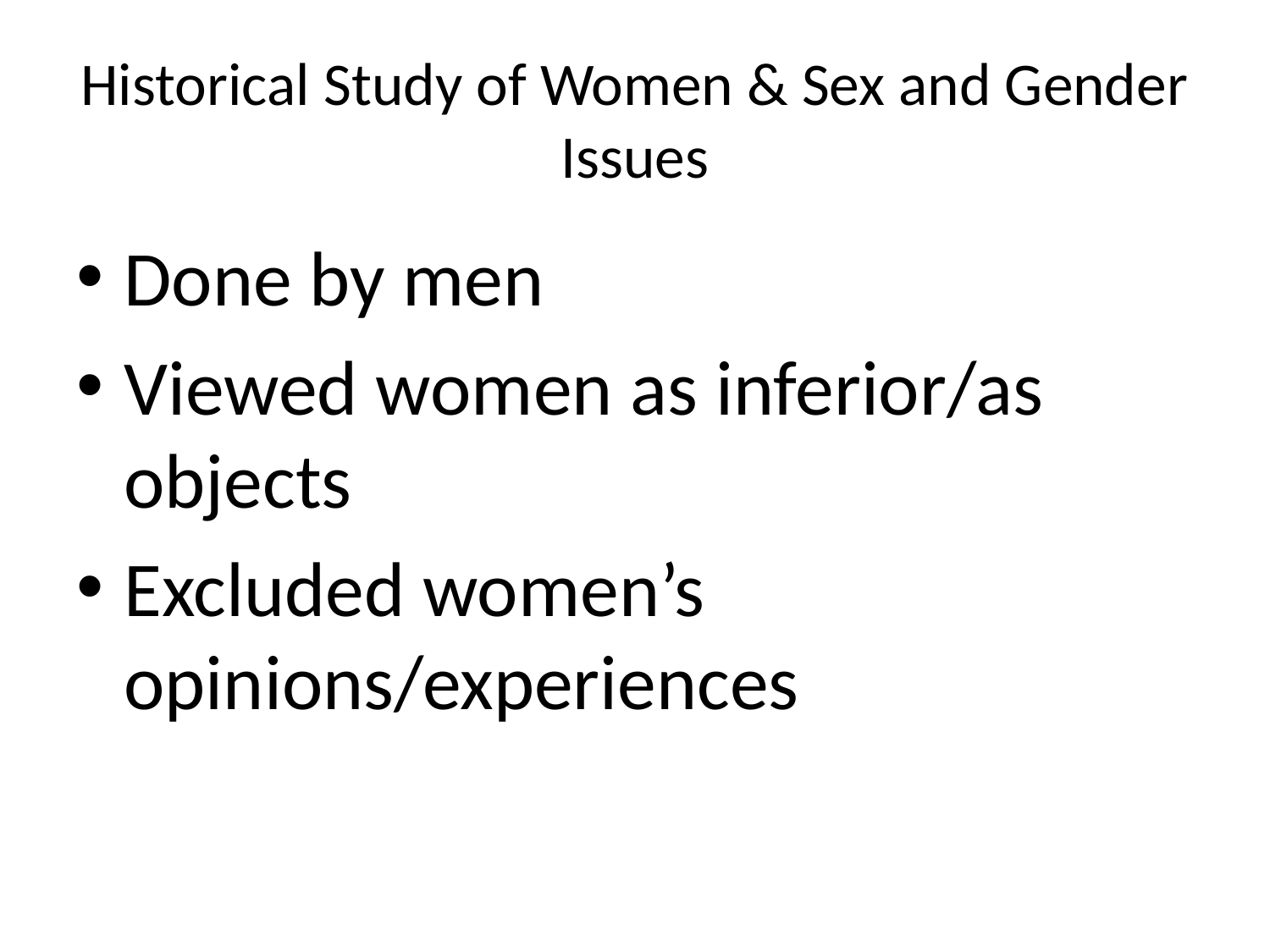

# Historical Study of Women & Sex and Gender Issues
Done by men
Viewed women as inferior/as objects
Excluded women’s opinions/experiences